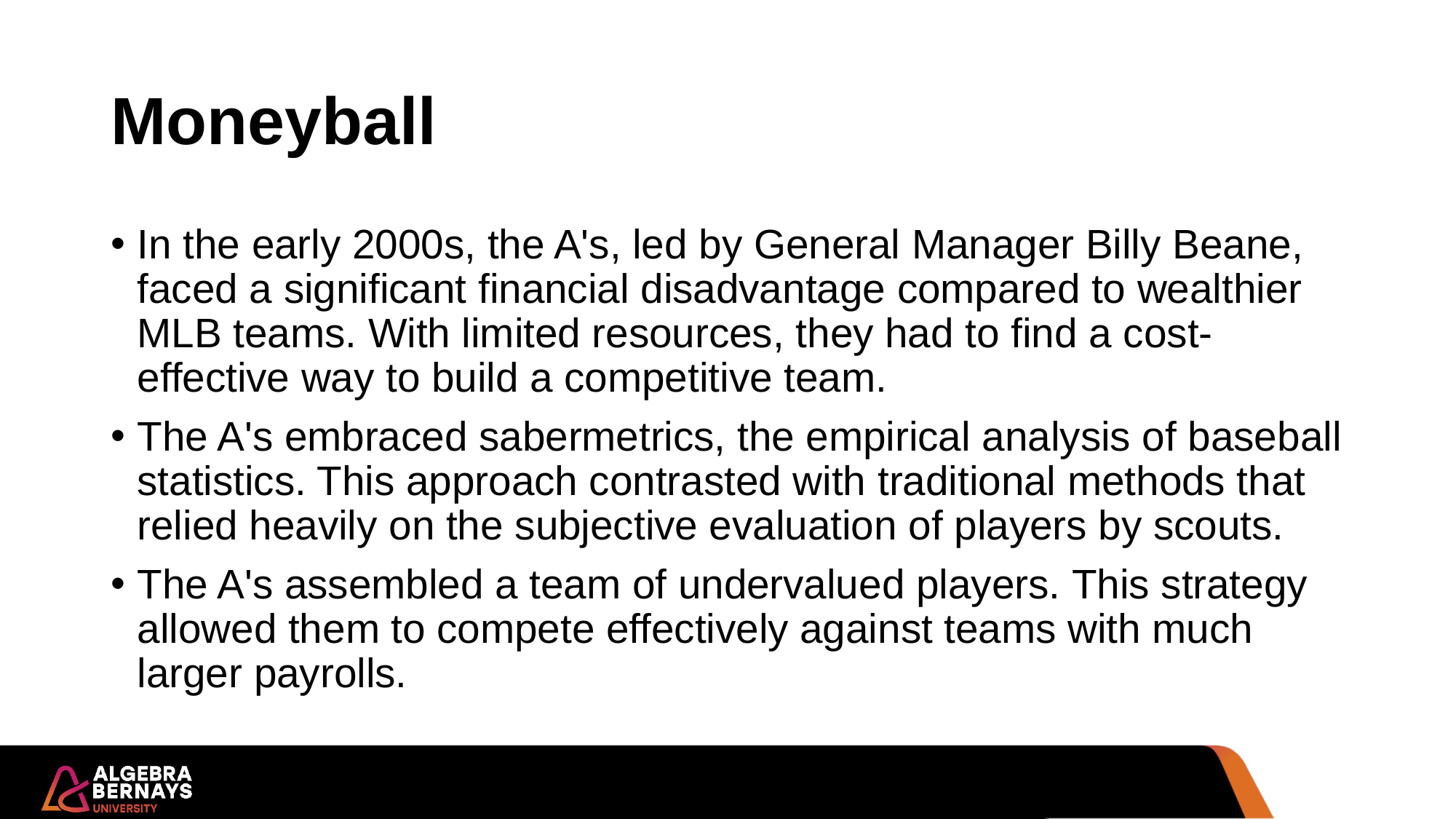

# Moneyball
In the early 2000s, the A's, led by General Manager Billy Beane, faced a significant financial disadvantage compared to wealthier MLB teams. With limited resources, they had to find a cost-effective way to build a competitive team.
The A's embraced sabermetrics, the empirical analysis of baseball statistics. This approach contrasted with traditional methods that relied heavily on the subjective evaluation of players by scouts.
The A's assembled a team of undervalued players. This strategy allowed them to compete effectively against teams with much larger payrolls.